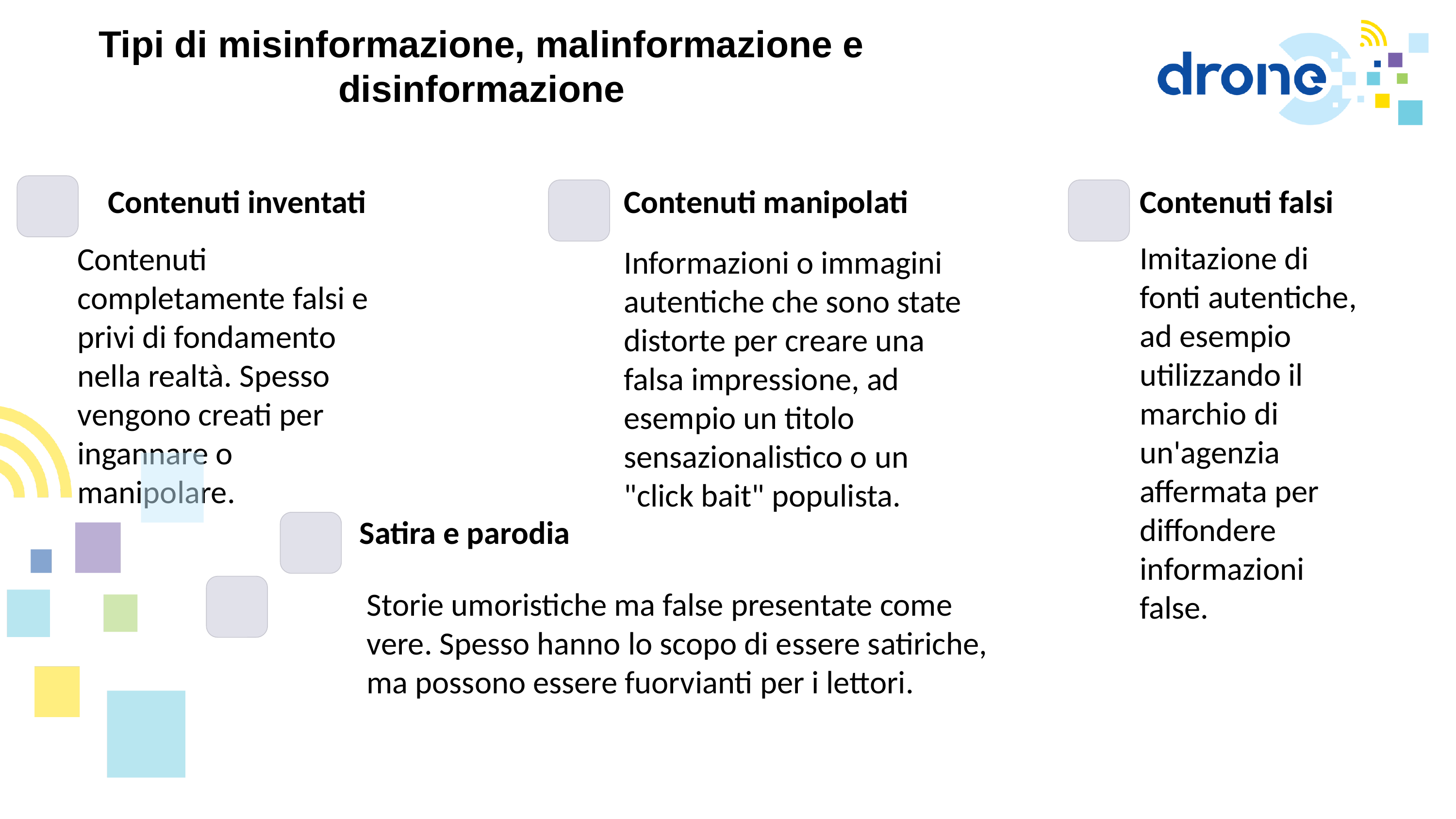

Tipi di misinformazione, malinformazione e disinformazione
Contenuti falsi
Contenuti manipolati
Contenuti inventati

Imitazione di fonti autentiche, ad esempio utilizzando il marchio di un'agenzia affermata per diffondere informazioni false.
Contenuti completamente falsi e privi di fondamento nella realtà. Spesso vengono creati per ingannare o manipolare.
Informazioni o immagini autentiche che sono state distorte per creare una falsa impressione, ad esempio un titolo sensazionalistico o un "click bait" populista.

Satira e parodia

Storie umoristiche ma false presentate come vere. Spesso hanno lo scopo di essere satiriche, ma possono essere fuorvianti per i lettori.